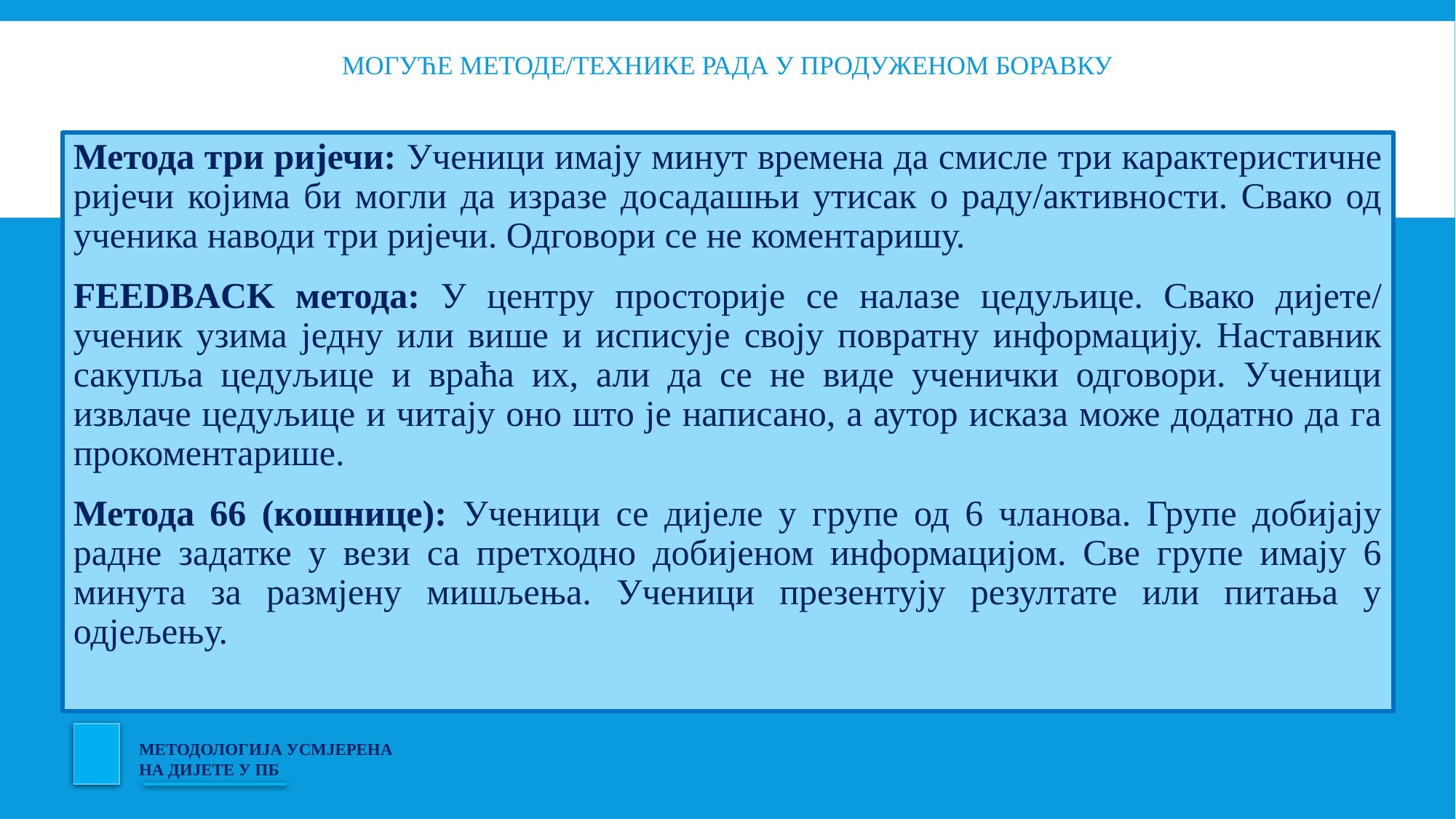

# могуће Методе/технике рада у продуженом боравку
Метода три ријечи: Ученици имају минут времена да смисле три карактеристичне ријечи којима би могли да изразе досадашњи утисак о раду/активности. Свако од ученика наводи три ријечи. Одговори се не коментаришу.
FEEDBACK метода: У центру просторије се налазе цедуљице. Свако дијете/ ученик узима једну или више и исписује своју повратну информацију. Наставник сакупља цедуљице и враћа их, али да се не виде ученички одговори. Ученици извлаче цедуљице и читају оно што је написано, а аутор исказа може додатно да га прокоментарише.
Метода 66 (кошнице): Ученици се дијеле у групе од 6 чланова. Групе добијају радне задатке у вези са претходно добијеном информацијом. Све групе имају 6 минута за размјену мишљења. Ученици презентују резултате или питања у одјељењу.

МЕТОДОЛОГИЈА УСМЈЕРЕНА  НА ДИЈЕТЕ У ПБ